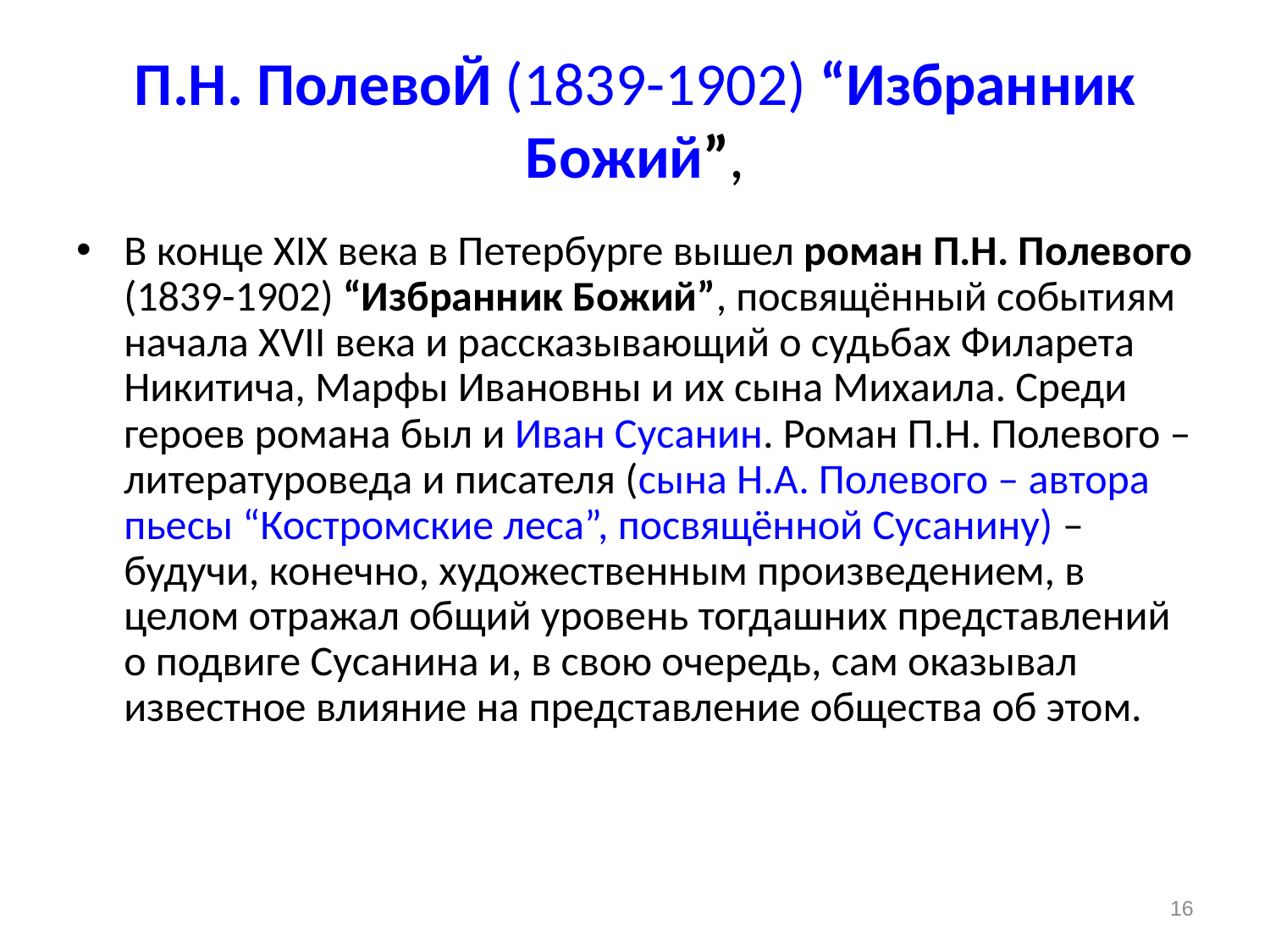

# П.Н. ПолевоЙ (1839-1902) “Избранник Божий”,
В конце XIX века в Петербурге вышел роман П.Н. Полевого (1839-1902) “Избранник Божий”, посвящённый событиям начала XVII века и рассказывающий о судьбах Филарета Никитича, Марфы Ивановны и их сына Михаила. Среди героев романа был и Иван Сусанин. Роман П.Н. Полевого – литературоведа и писателя (сына Н.А. Полевого – автора пьесы “Костромские леса”, посвящённой Сусанину) – будучи, конечно, художественным произведением, в целом отражал общий уровень тогдашних представлений о подвиге Сусанина и, в свою очередь, сам оказывал известное влияние на представление общества об этом.
16